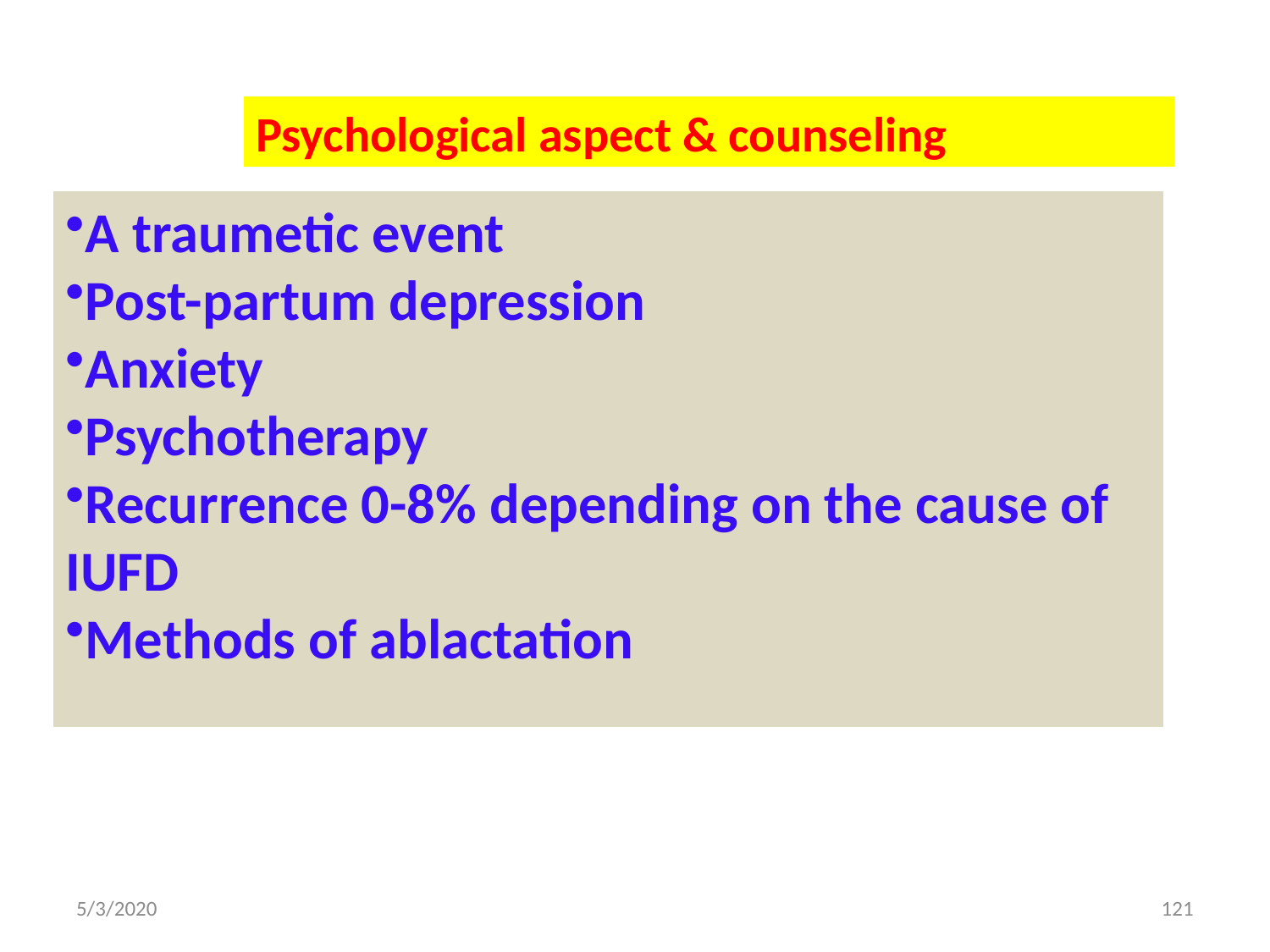

Psychological aspect & counseling
A traumetic event
Post-partum depression
Anxiety
Psychotherapy
Recurrence 0-8% depending on the cause of IUFD
Methods of ablactation

5/3/2020
121